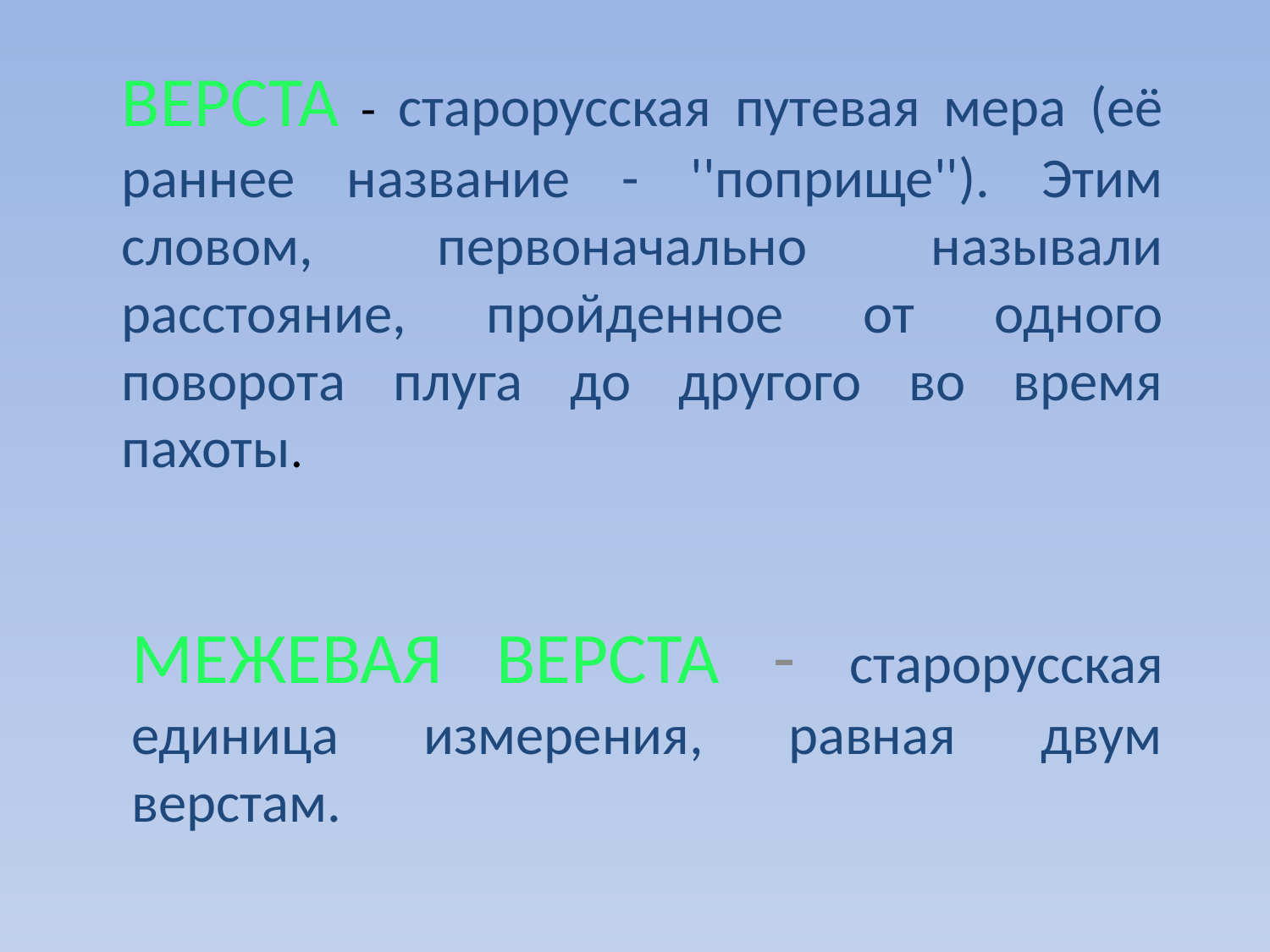

# ВЕРСТА - старорусская путевая мера (её раннее название - ''поприще''). Этим словом, первоначально называли расстояние, пройденное от одного поворота плуга до другого во время пахоты.
МЕЖЕВАЯ ВЕРСТА - старорусская единица измерения, равная двум верстам.